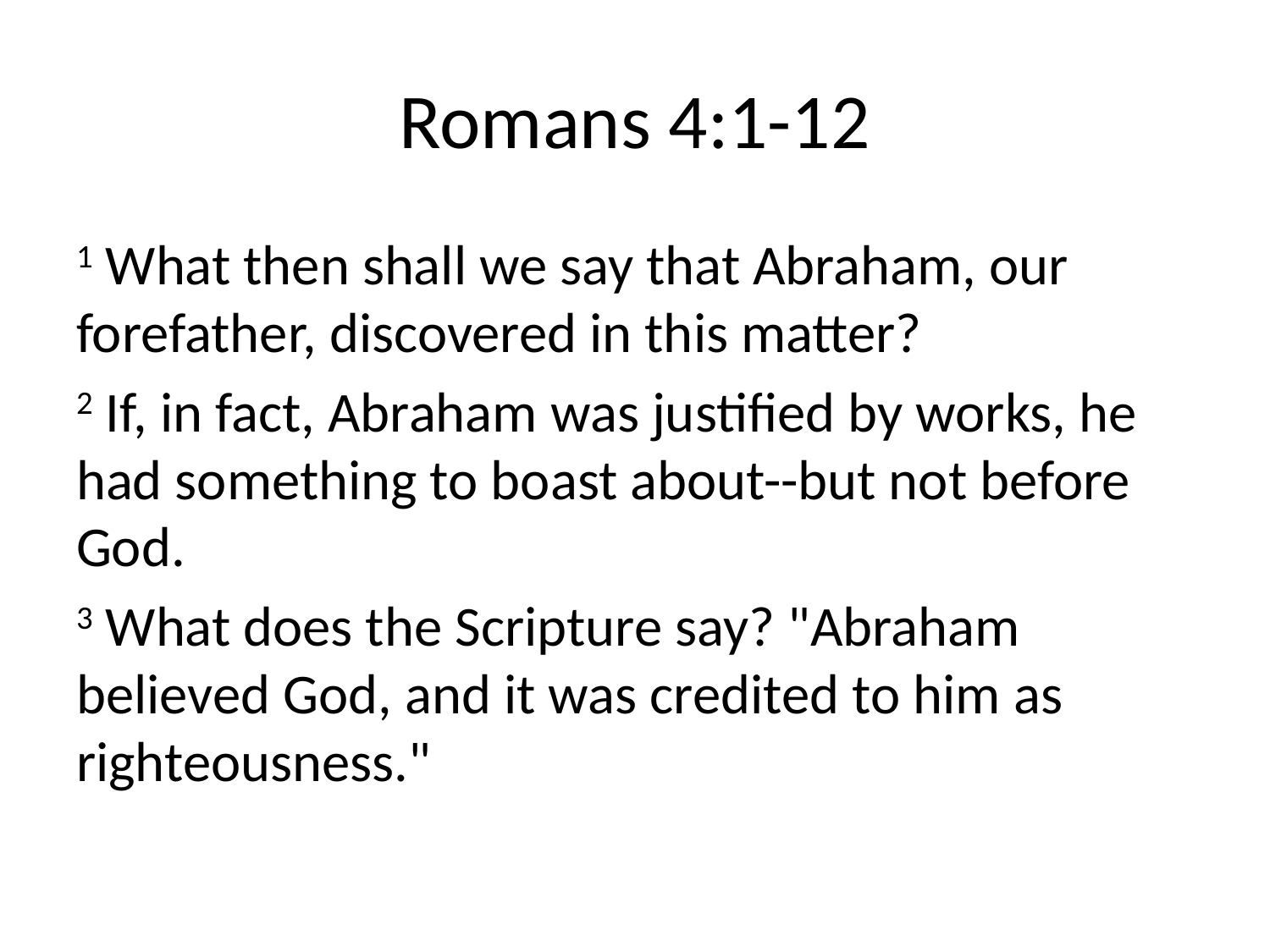

# Romans 4:1-12
1 What then shall we say that Abraham, our forefather, discovered in this matter?
2 If, in fact, Abraham was justified by works, he had something to boast about--but not before God.
3 What does the Scripture say? "Abraham believed God, and it was credited to him as righteousness."